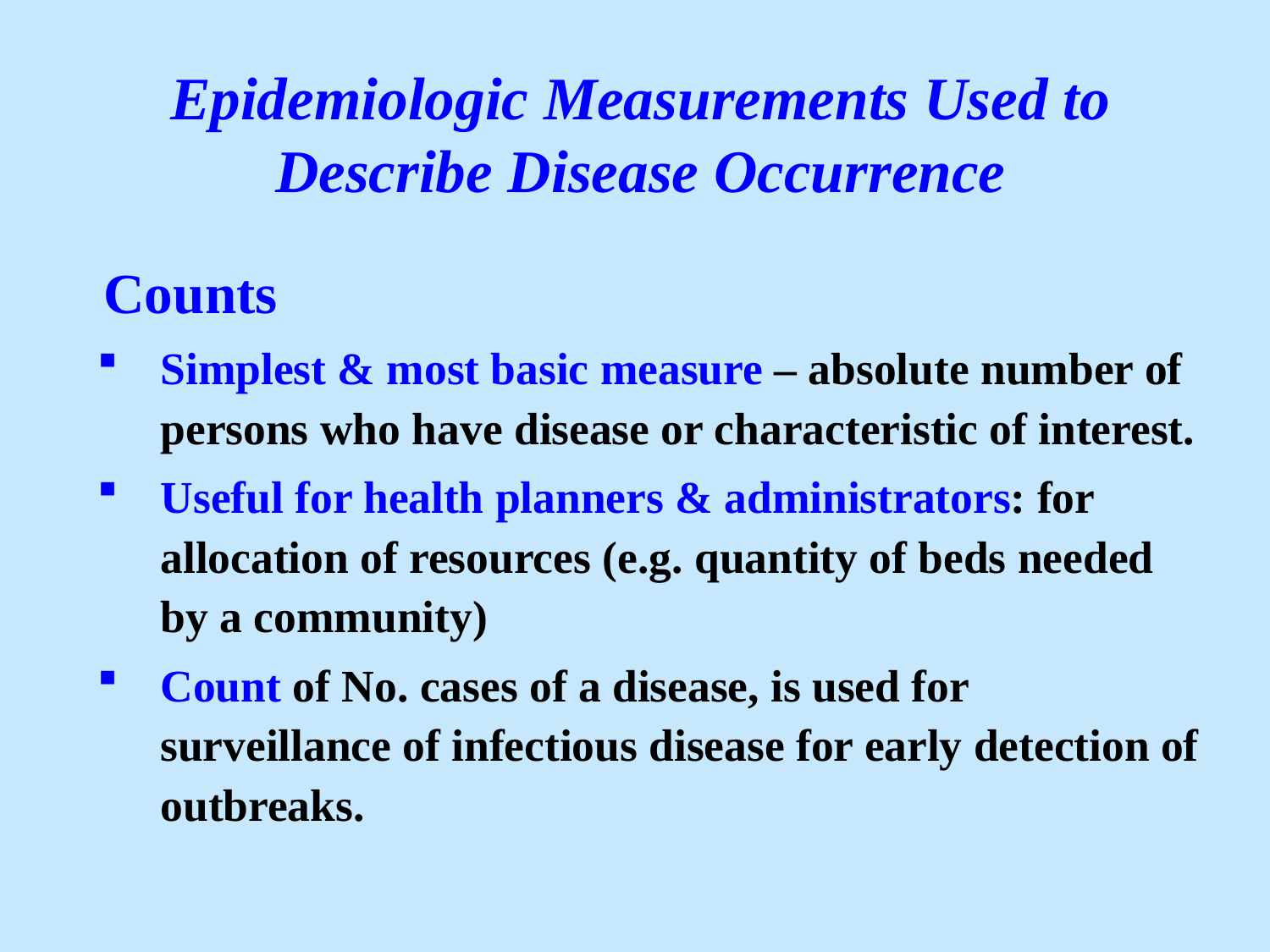

# Epidemiologic Measurements Used to Describe Disease Occurrence
Counts
Simplest & most basic measure – absolute number of persons who have disease or characteristic of interest.
Useful for health planners & administrators: for allocation of resources (e.g. quantity of beds needed by a community)
Count of No. cases of a disease, is used for surveillance of infectious disease for early detection of outbreaks.